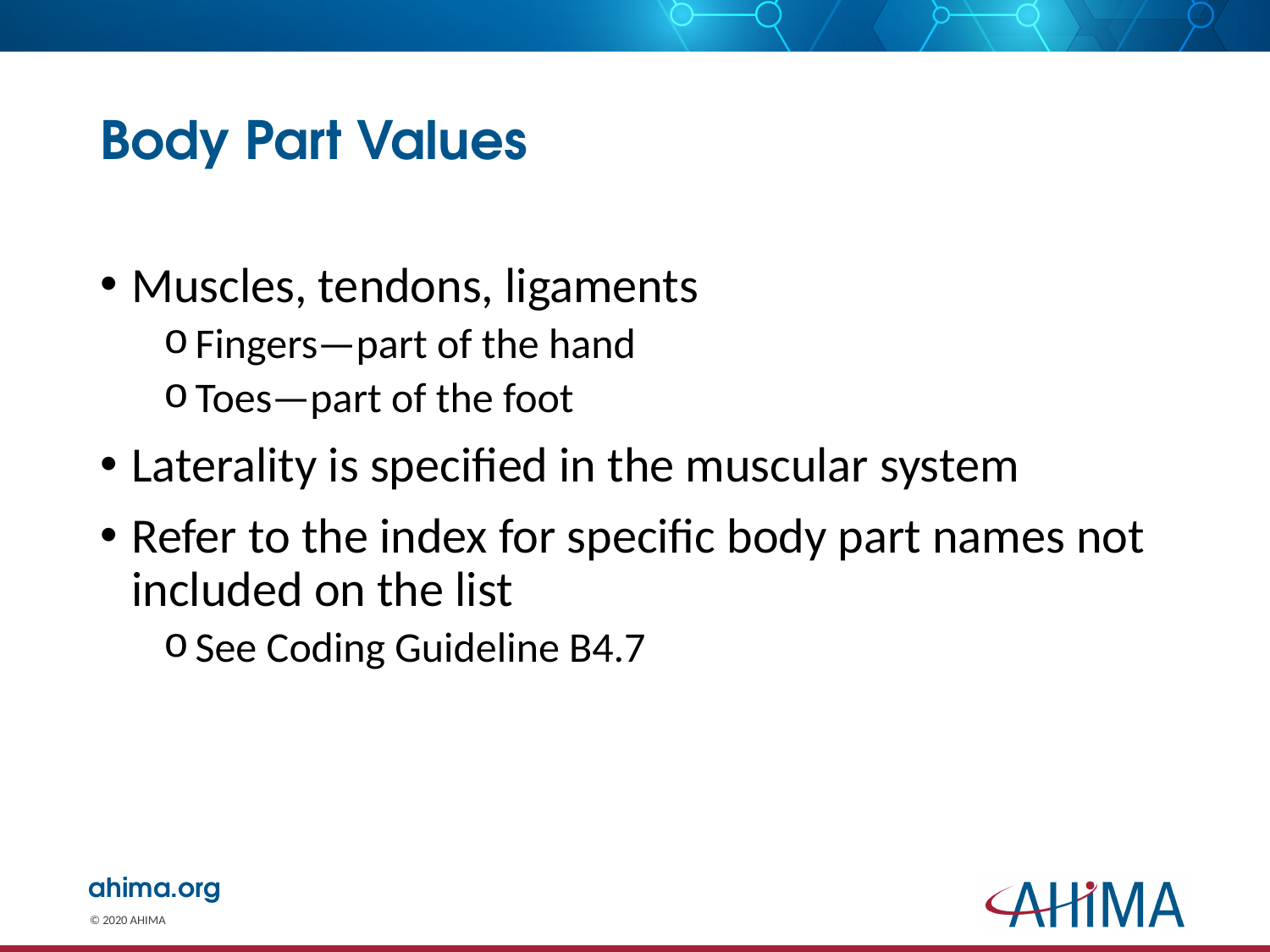

# Body Part Values
Muscles, tendons, ligaments
Fingers—part of the hand
Toes—part of the foot
Laterality is specified in the muscular system
Refer to the index for specific body part names not included on the list
See Coding Guideline B4.7